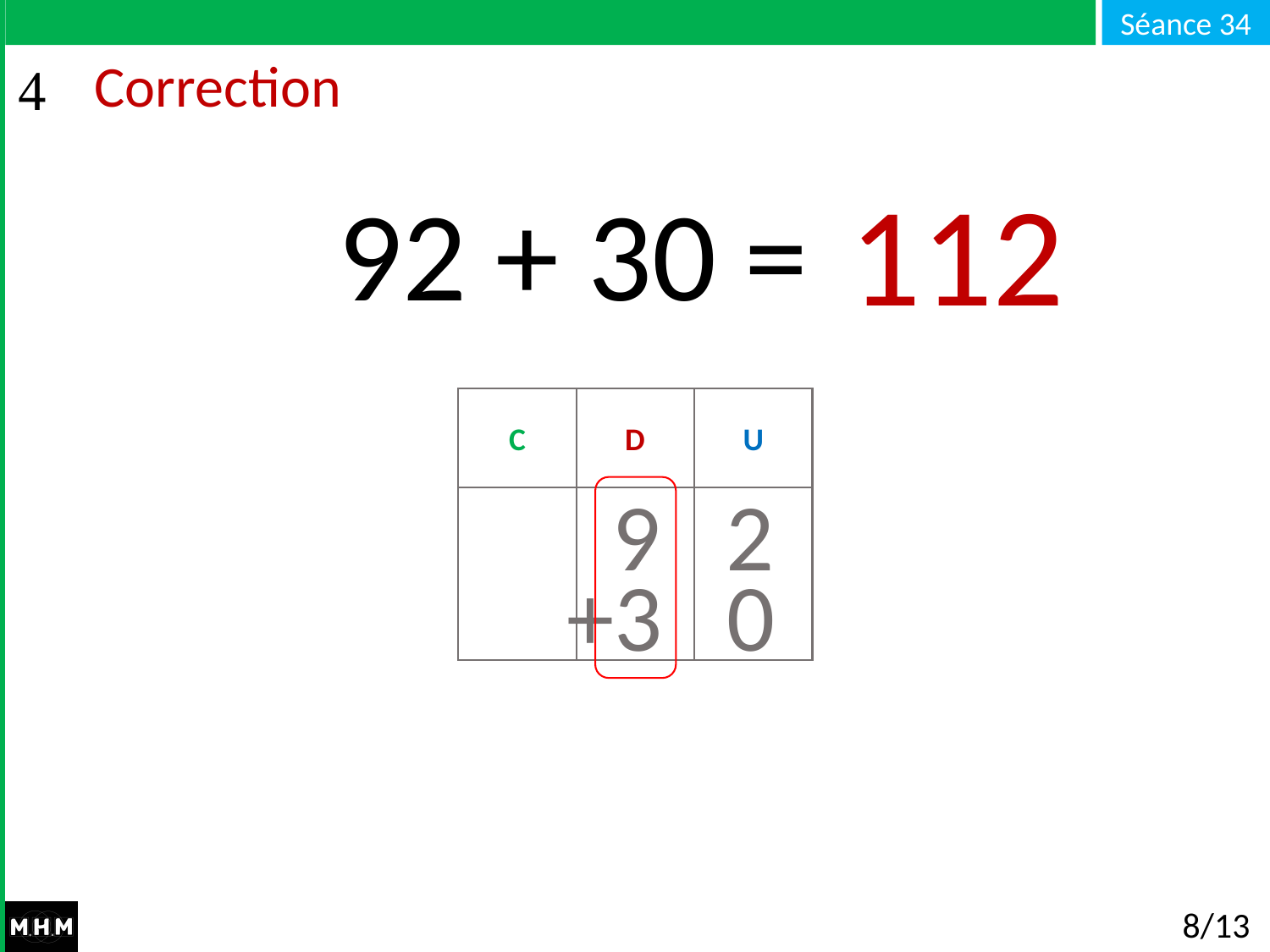

# Correction
112
92 + 30 = …
C
D
U

9   2

+3   0
8/13